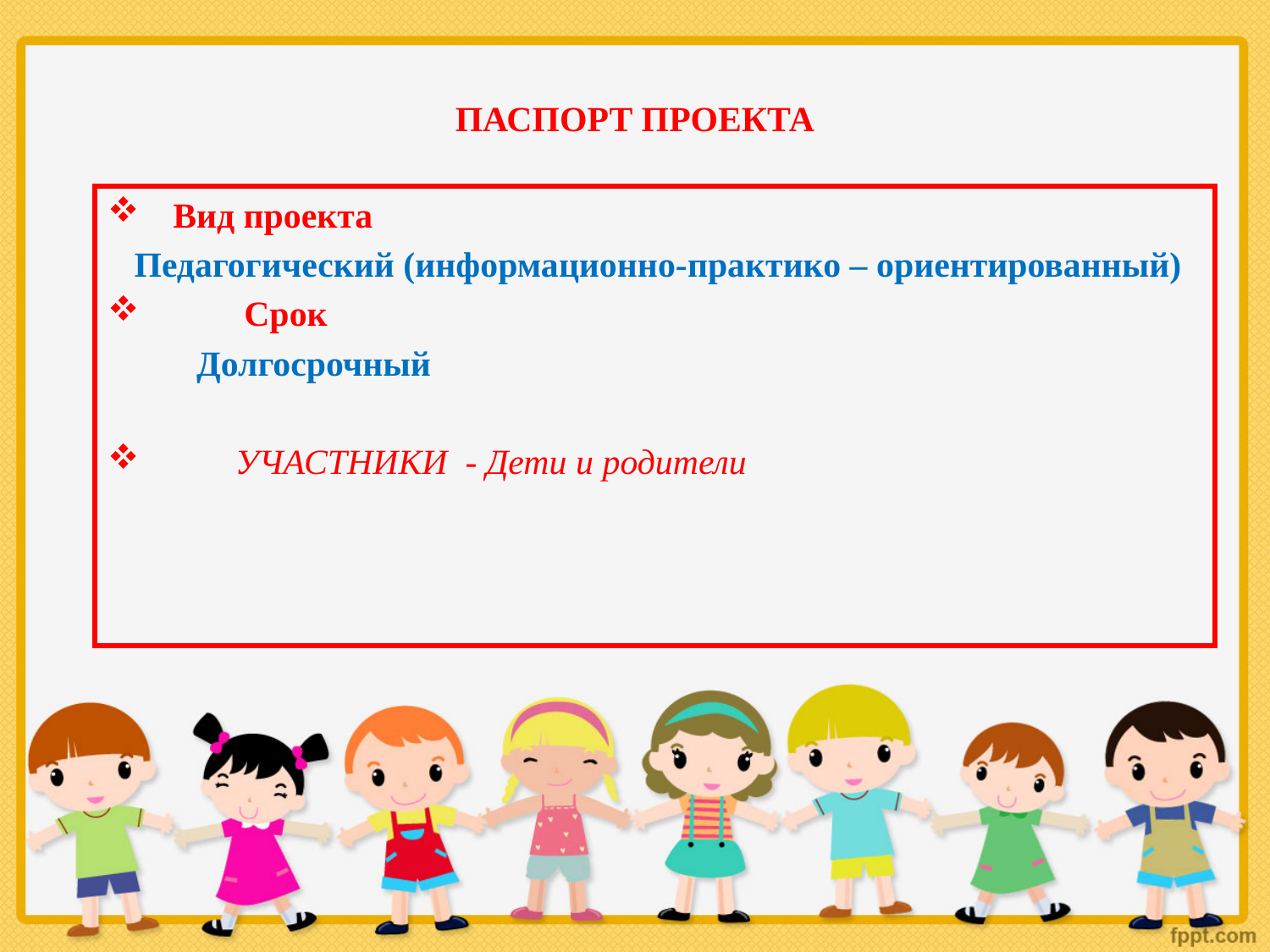

# ПАСПОРТ ПРОЕКТА
  Вид проекта
   Педагогический (информационно-практико – ориентированный)
          Срок
          Долгосрочный

         УЧАСТНИКИ  - Дети и родители